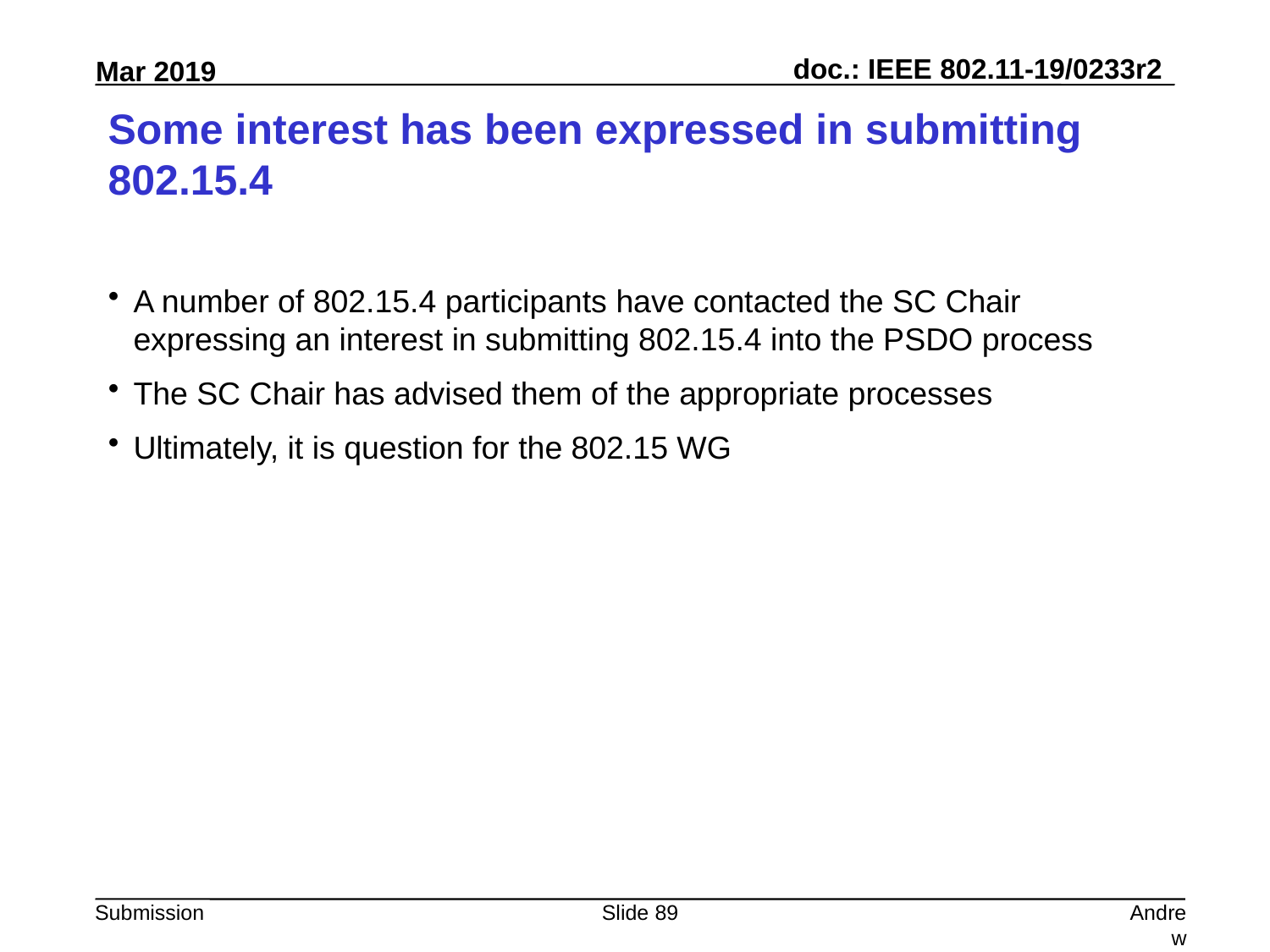

# Some interest has been expressed in submitting 802.15.4
A number of 802.15.4 participants have contacted the SC Chair expressing an interest in submitting 802.15.4 into the PSDO process
The SC Chair has advised them of the appropriate processes
Ultimately, it is question for the 802.15 WG
Slide 89
Andrew Myles, Cisco